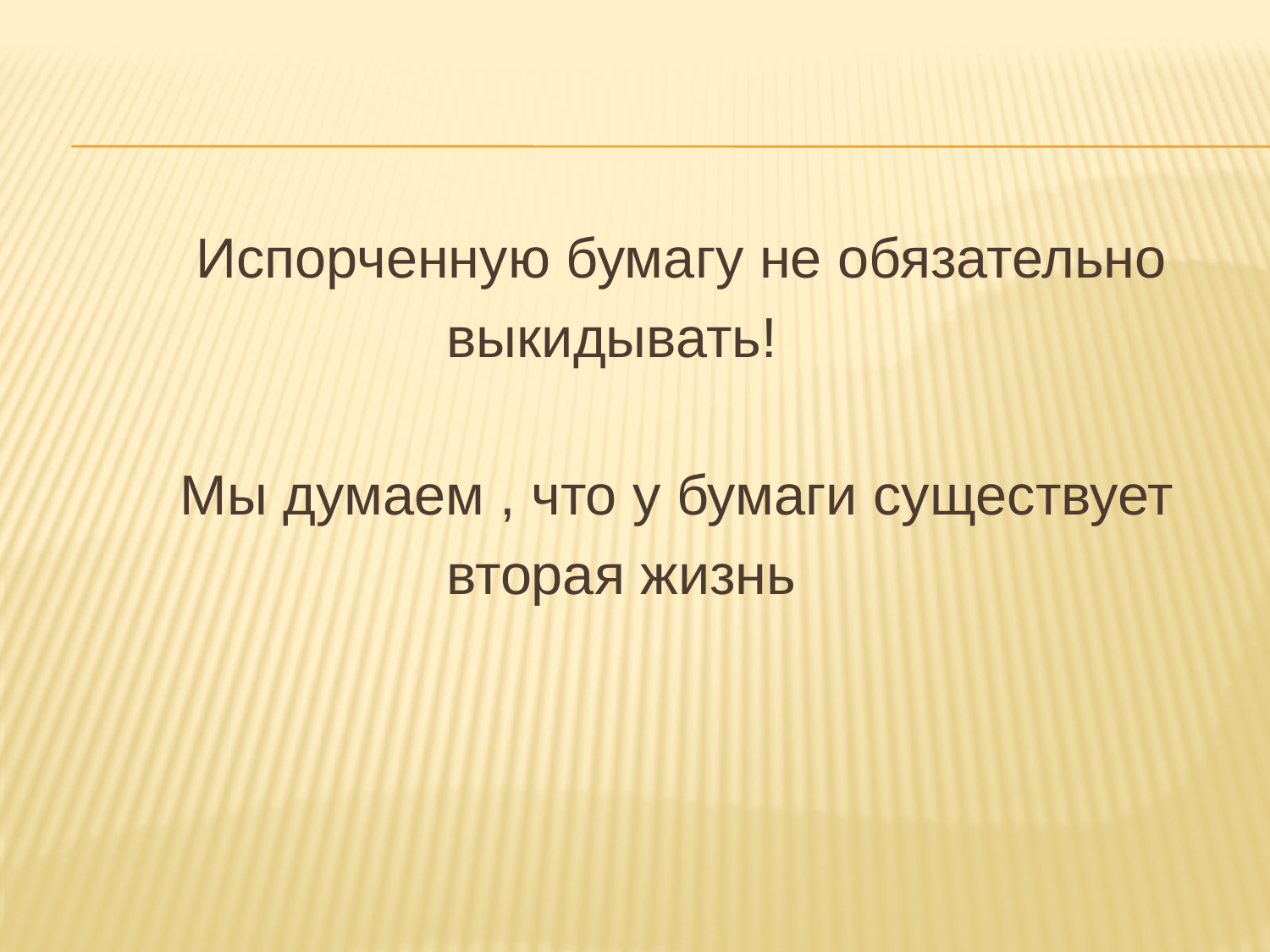

Испорченную бумагу не обязательно
                         выкидывать!

        Мы думаем , что у бумаги существует
                         вторая жизнь